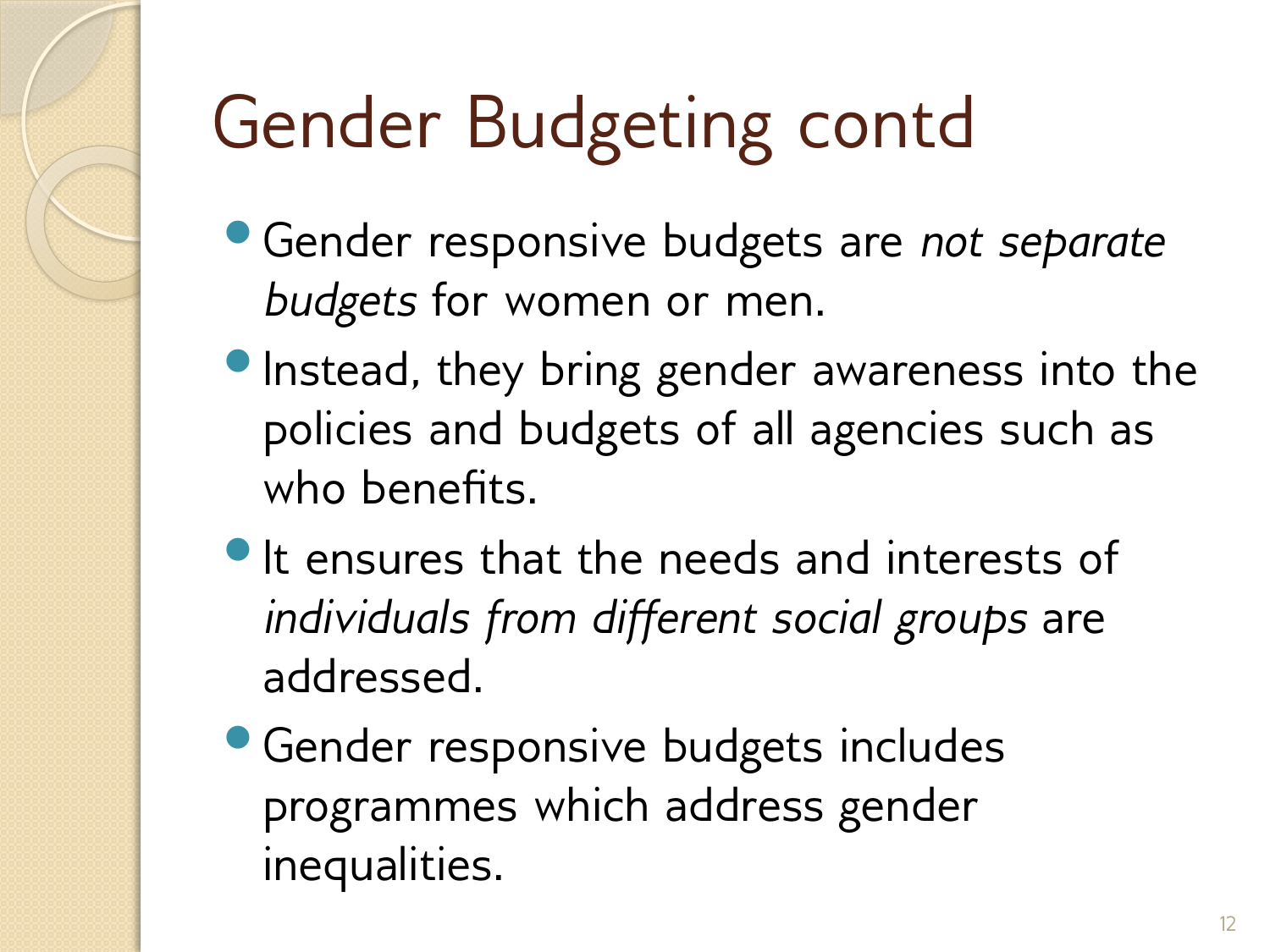

# Gender Budgeting contd
Gender responsive budgets are not separate budgets for women or men.
Instead, they bring gender awareness into the policies and budgets of all agencies such as who benefits.
It ensures that the needs and interests of individuals from different social groups are addressed.
Gender responsive budgets includes programmes which address gender inequalities.

12